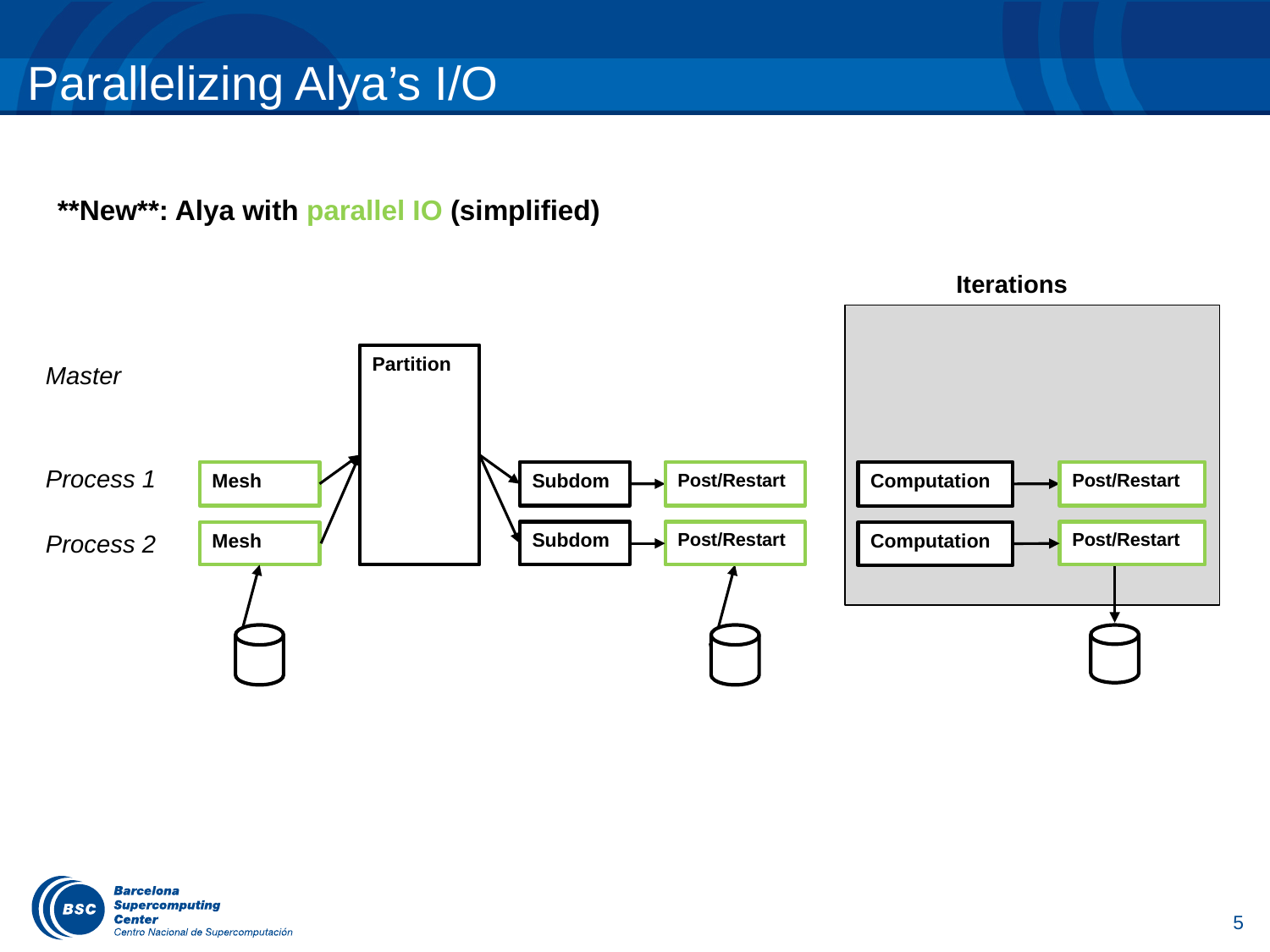

# Parallelizing Alya’s I/O
**New**: Alya with parallel IO (simplified)
Iterations

Partition
Master
Process 1
Mesh
Subdom
Post/Restart
Post/Restart
Computation
Subdom
Post/Restart
Post/Restart
Process 2
Mesh
Computation

5